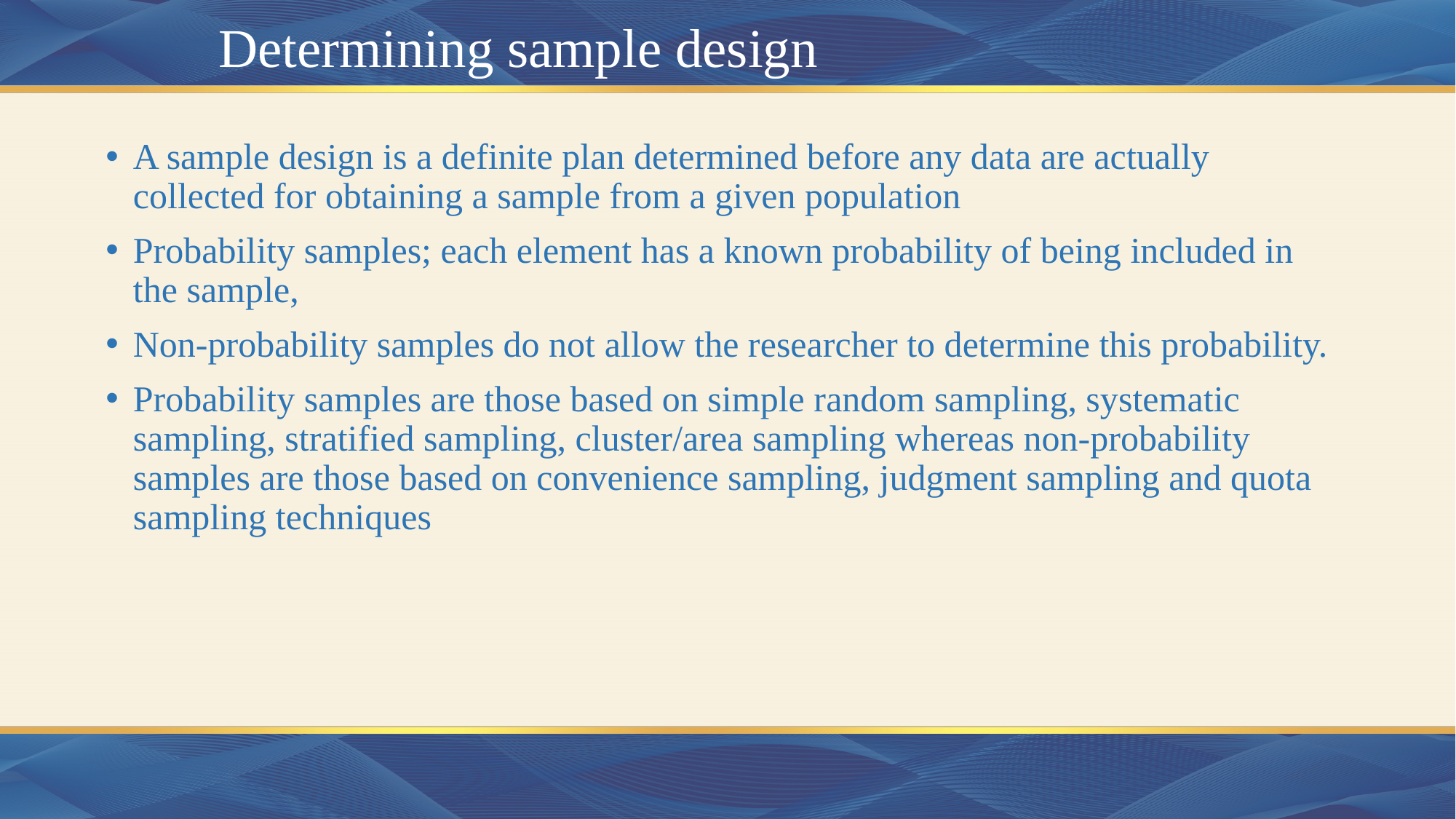

# Determining sample design
A sample design is a definite plan determined before any data are actually collected for obtaining a sample from a given population
Probability samples; each element has a known probability of being included in the sample,
Non-probability samples do not allow the researcher to determine this probability.
Probability samples are those based on simple random sampling, systematic sampling, stratified sampling, cluster/area sampling whereas non-probability samples are those based on convenience sampling, judgment sampling and quota sampling techniques